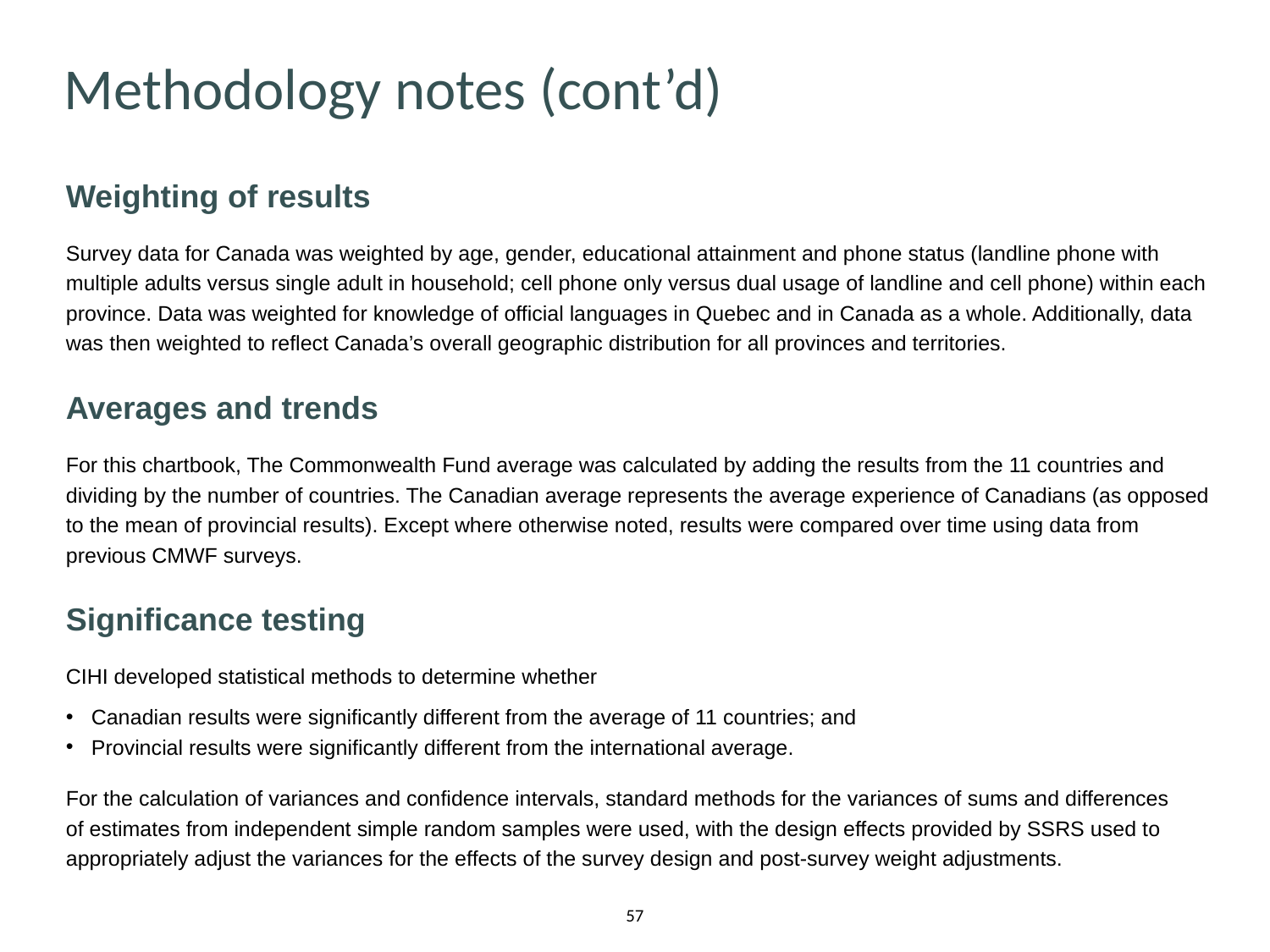

# Methodology notes (cont’d)
Weighting of results
Survey data for Canada was weighted by age, gender, educational attainment and phone status (landline phone with multiple adults versus single adult in household; cell phone only versus dual usage of landline and cell phone) within each province. Data was weighted for knowledge of official languages in Quebec and in Canada as a whole. Additionally, data was then weighted to reflect Canada’s overall geographic distribution for all provinces and territories.
Averages and trends
For this chartbook, The Commonwealth Fund average was calculated by adding the results from the 11 countries and dividing by the number of countries. The Canadian average represents the average experience of Canadians (as opposed to the mean of provincial results). Except where otherwise noted, results were compared over time using data from previous CMWF surveys.
Significance testing
CIHI developed statistical methods to determine whether
Canadian results were significantly different from the average of 11 countries; and
Provincial results were significantly different from the international average.
For the calculation of variances and confidence intervals, standard methods for the variances of sums and differences
of estimates from independent simple random samples were used, with the design effects provided by SSRS used to appropriately adjust the variances for the effects of the survey design and post-survey weight adjustments.